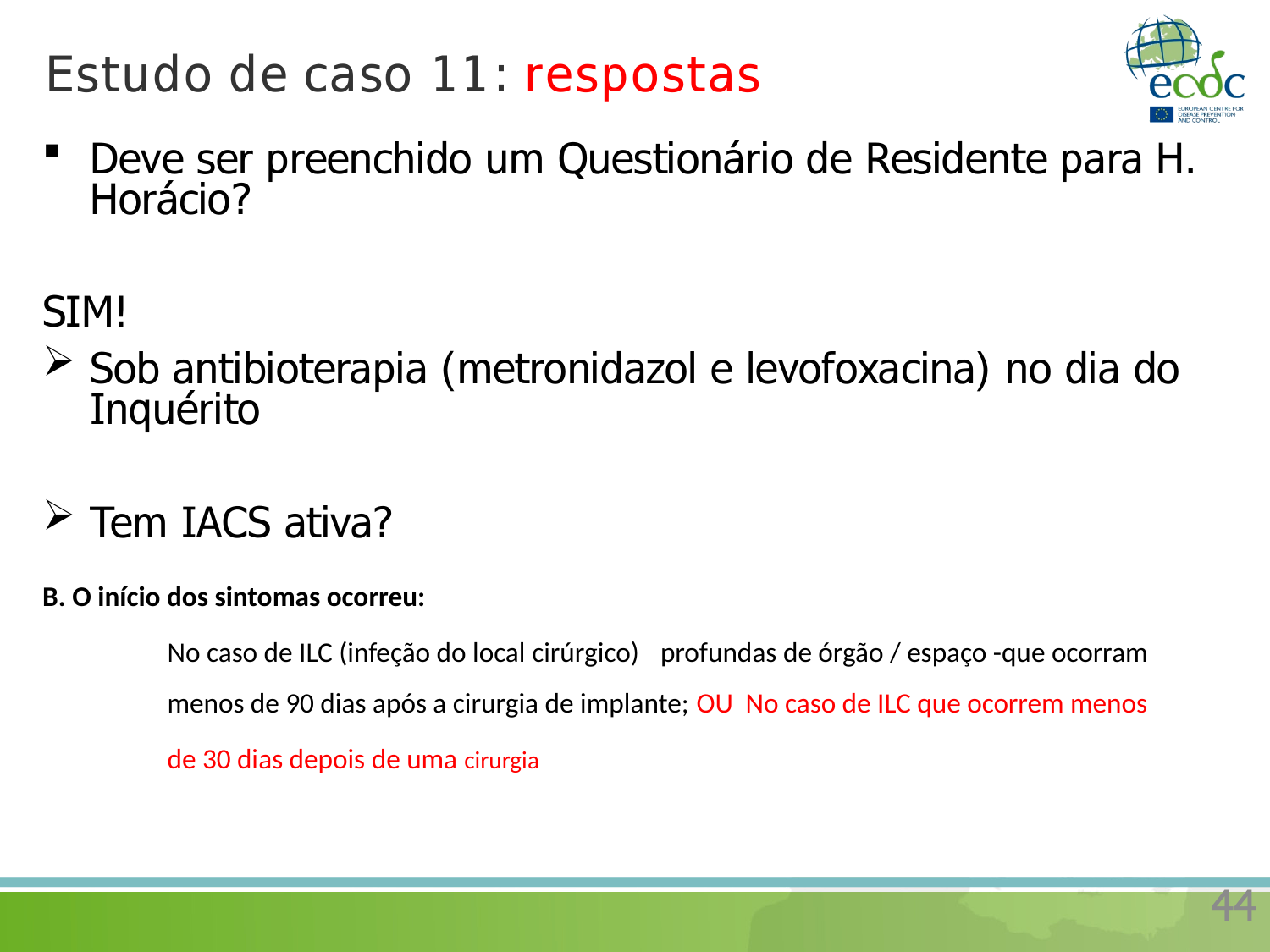

# Estudo de caso 11: respostas
Deve ser preenchido um Questionário de Residente para H. Horácio?

SIM!
Sob antibioterapia (metronidazol e levofoxacina) no dia do Inquérito

Tem IACS ativa?
B. O início dos sintomas ocorreu:
No caso de ILC (infeção do local cirúrgico)  profundas de órgão / espaço -que ocorram menos de 90 dias após a cirurgia de implante; OU  No caso de ILC que ocorrem menos
de 30 dias depois de uma cirurgia

44